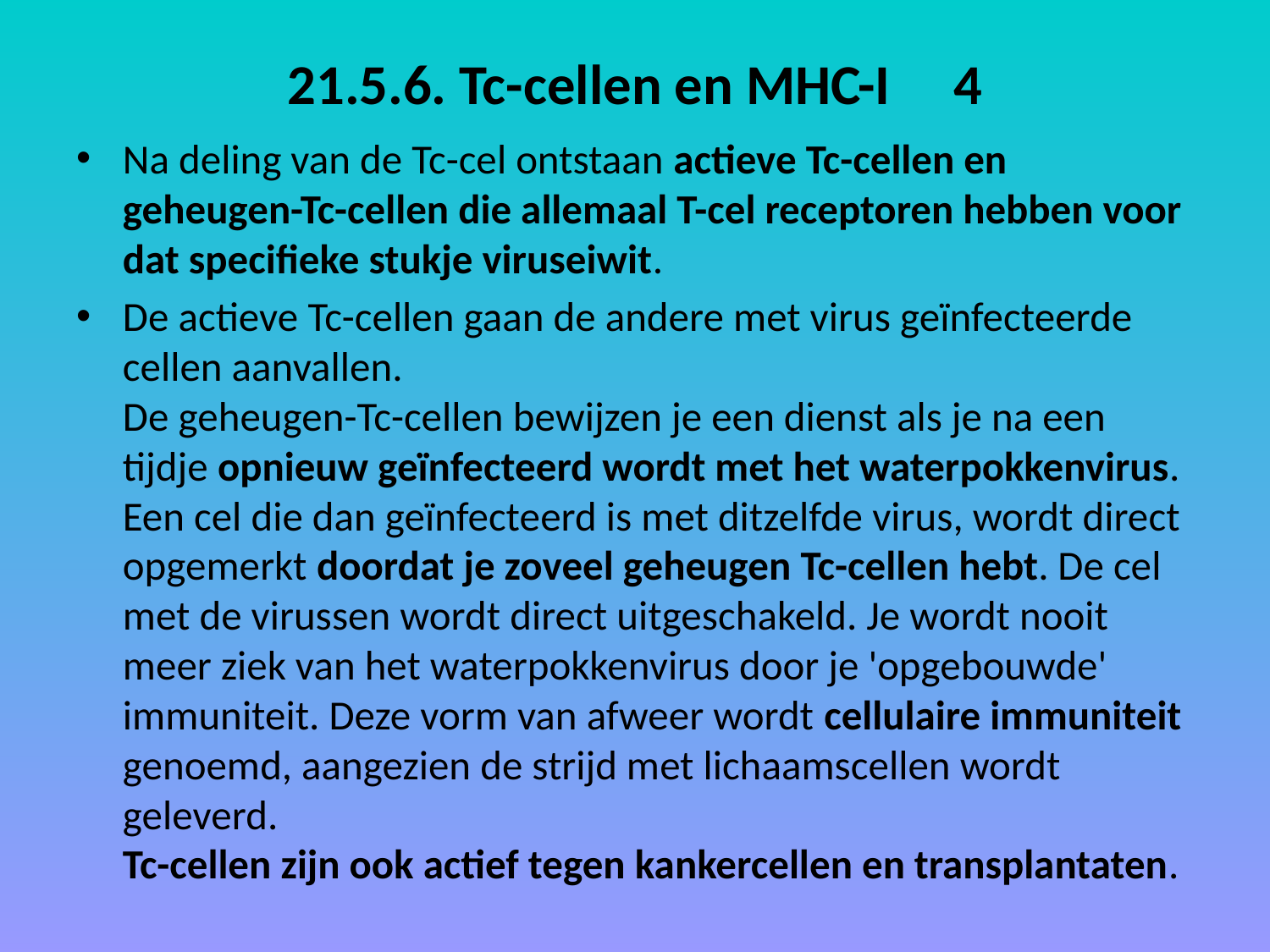

# 21.5.6. Tc-cellen en MHC-I     4
Na deling van de Tc-cel ontstaan actieve Tc-cellen en geheugen-Tc-cellen die allemaal T-cel receptoren hebben voor dat specifieke stukje viruseiwit.
De actieve Tc-cellen gaan de andere met virus geïnfecteerde cellen aanvallen.
De geheugen-Tc-cellen bewijzen je een dienst als je na een tijdje opnieuw geïnfecteerd wordt met het waterpokkenvirus. Een cel die dan geïnfecteerd is met ditzelfde virus, wordt direct opgemerkt doordat je zoveel geheugen Tc-cellen hebt. De cel met de virussen wordt direct uitgeschakeld. Je wordt nooit meer ziek van het waterpokkenvirus door je 'opgebouwde' immuniteit. Deze vorm van afweer wordt cellulaire immuniteit genoemd, aangezien de strijd met lichaamscellen wordt geleverd.
Tc-cellen zijn ook actief tegen kankercellen en transplantaten.